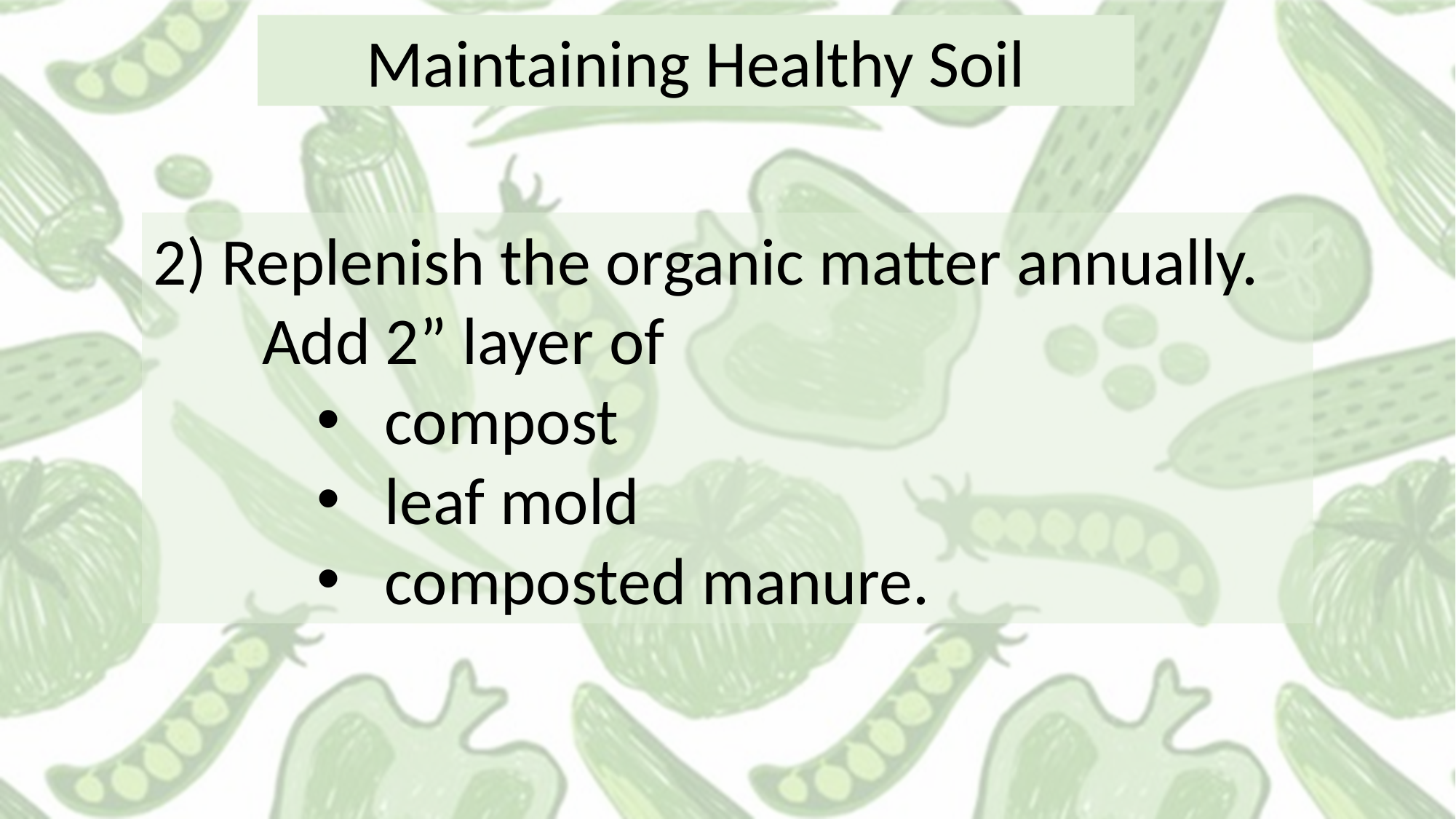

Maintaining Healthy Soil
2) Replenish the organic matter annually.
	Add 2” layer of
compost
leaf mold
composted manure.